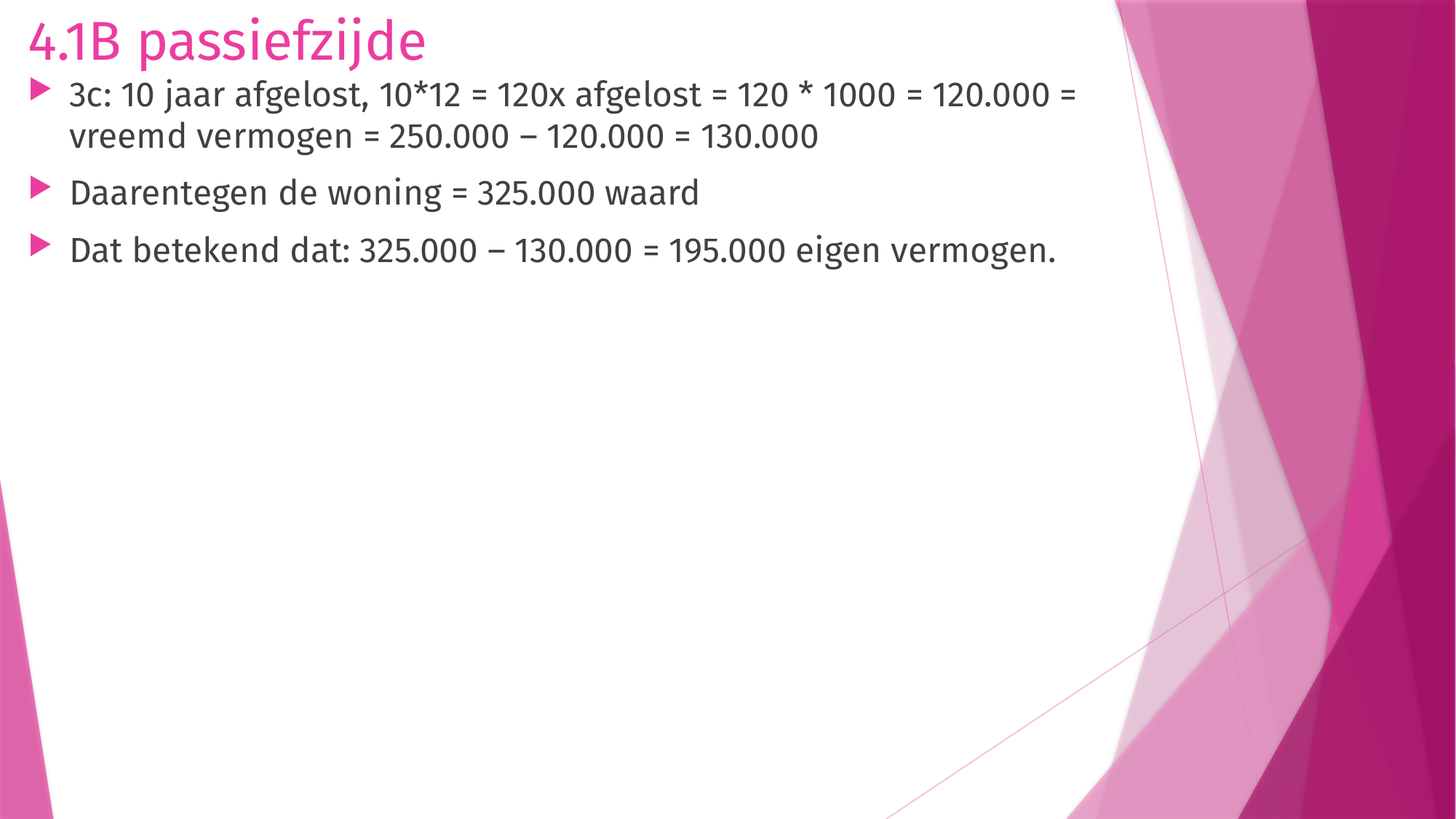

# 4.1B passiefzijde
3c: 10 jaar afgelost, 10*12 = 120x afgelost = 120 * 1000 = 120.000 = vreemd vermogen = 250.000 – 120.000 = 130.000
Daarentegen de woning = 325.000 waard
Dat betekend dat: 325.000 – 130.000 = 195.000 eigen vermogen.